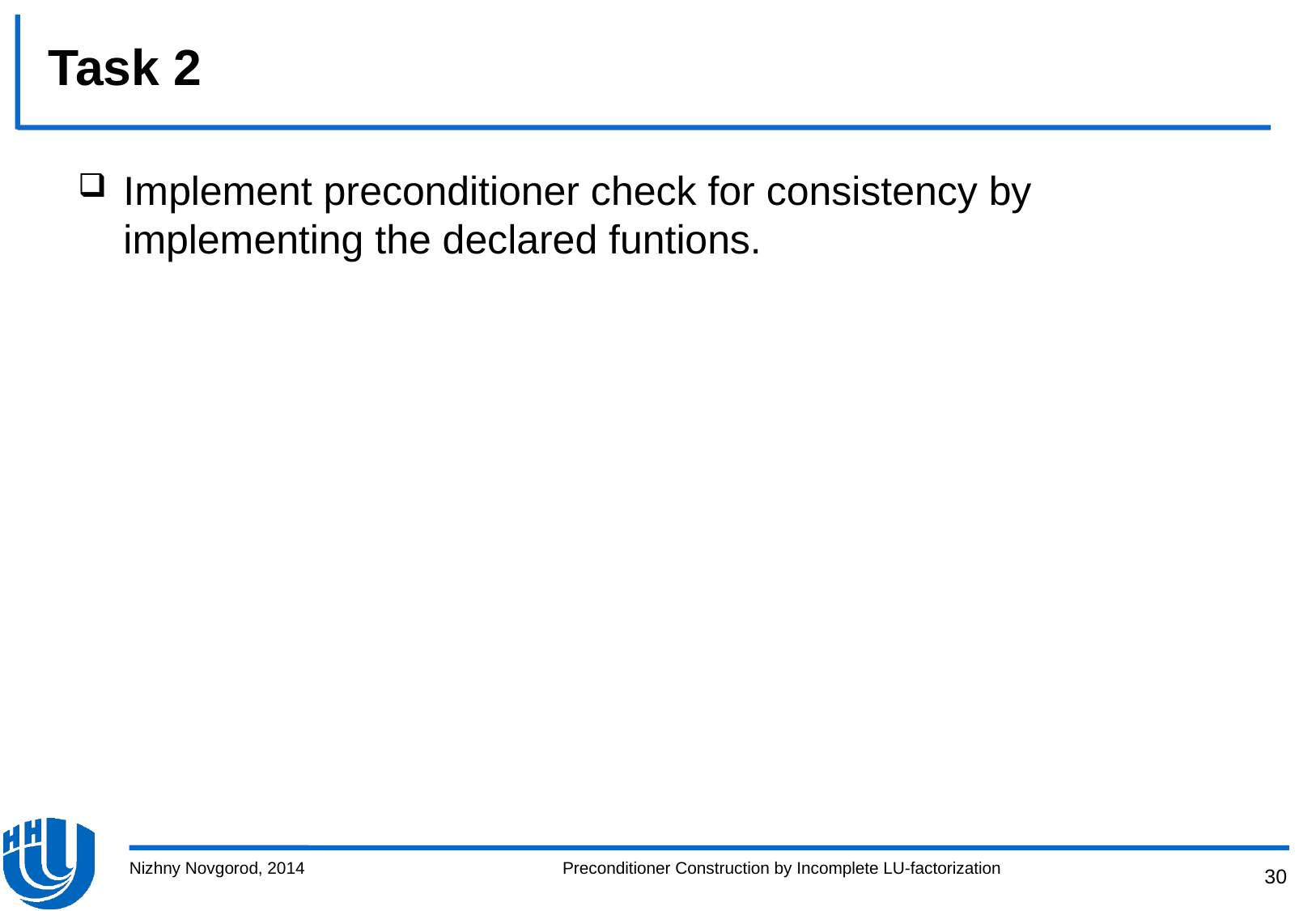

# Task 2
Implement preconditioner check for consistency by implementing the declared funtions.
Nizhny Novgorod, 2014
Preconditioner Construction by Incomplete LU-factorization